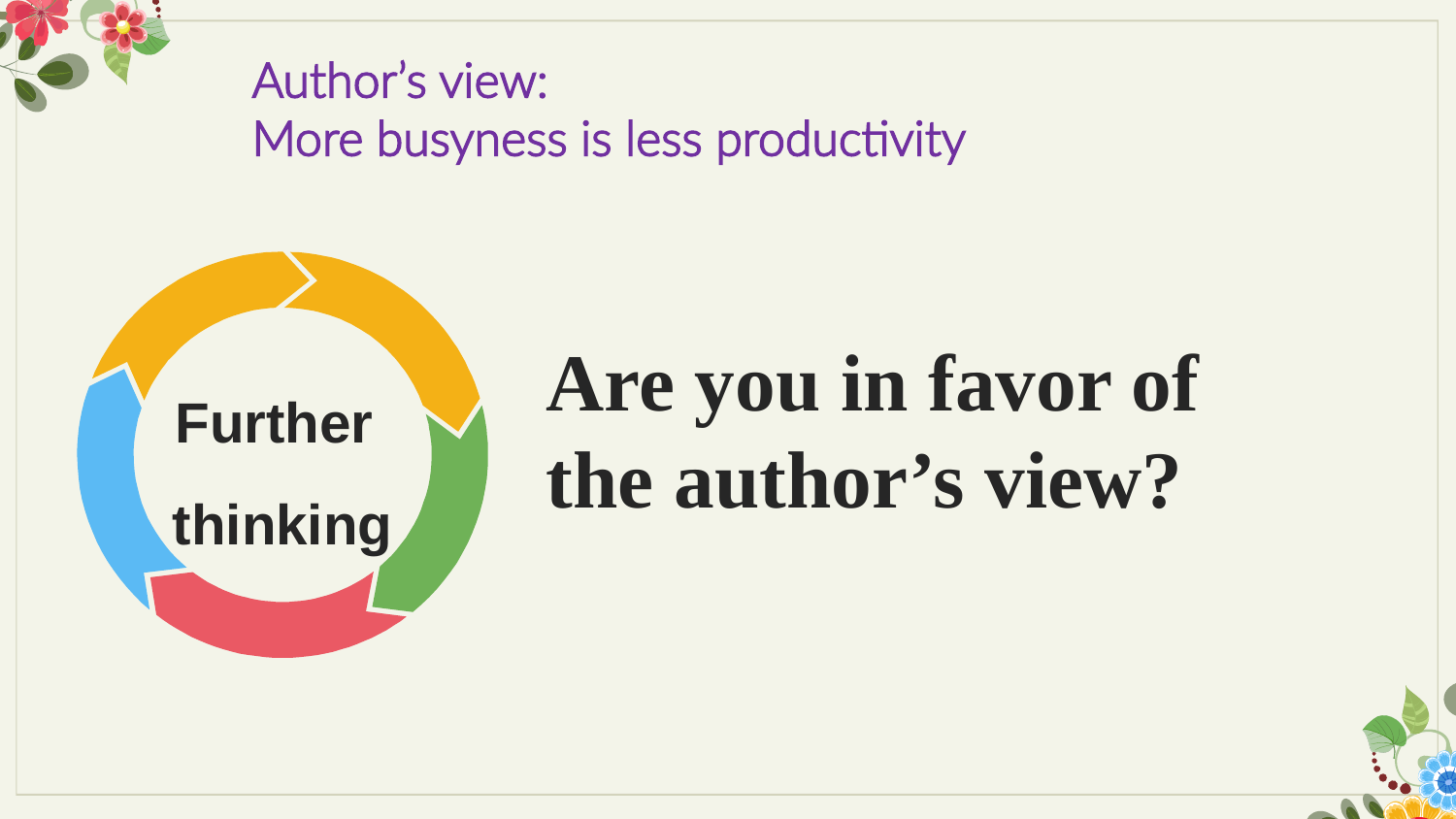

Author’s view:
More busyness is less productivity

Further
thinking

Are you in favor of
the author’s view?